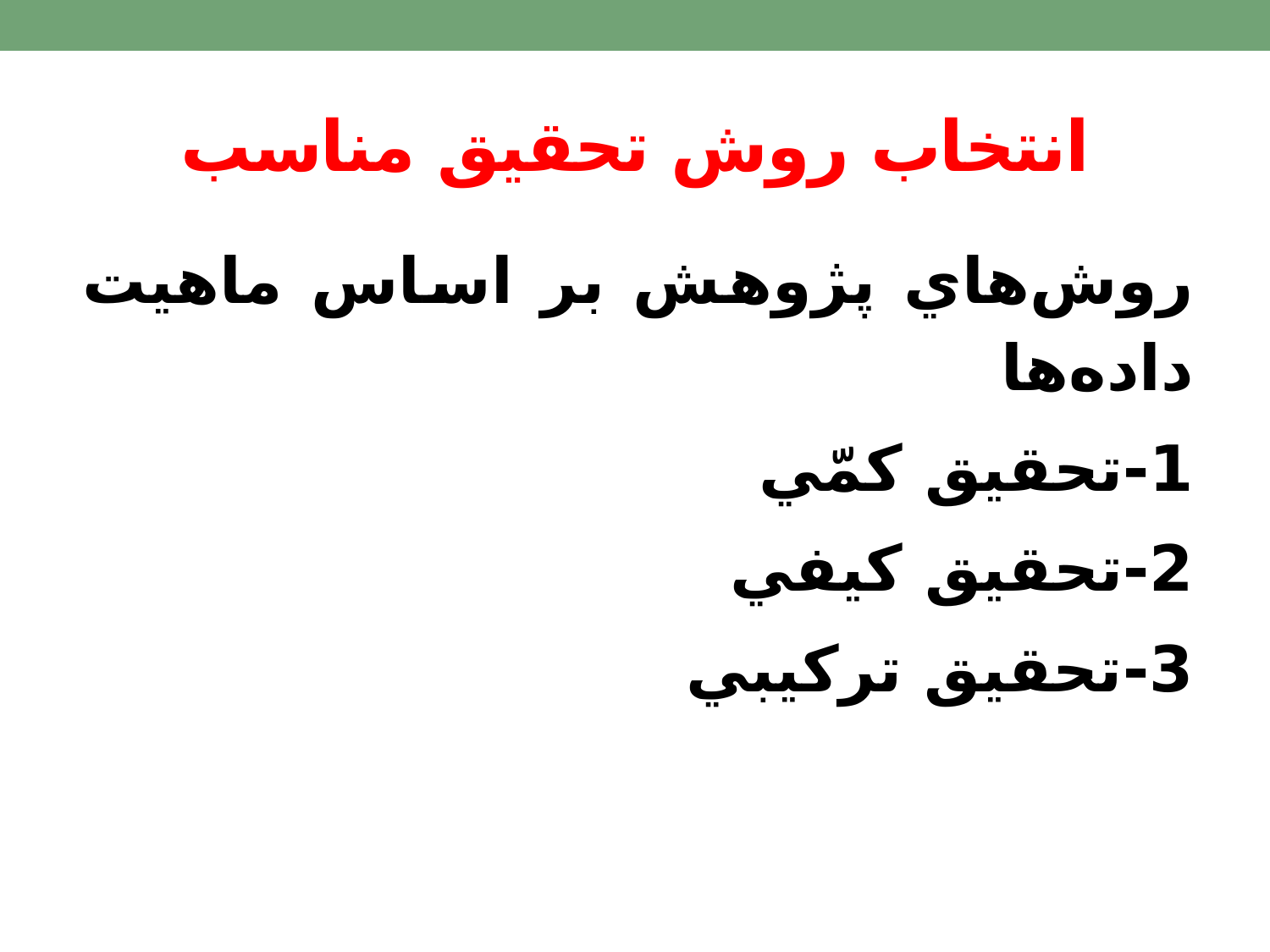

# انتخاب روش تحقيق مناسب
روش‌هاي پژوهش بر اساس ماهيت داده‌ها
1-تحقيق كمّي
2-تحقيق كيفي
3-تحقيق تركيبي